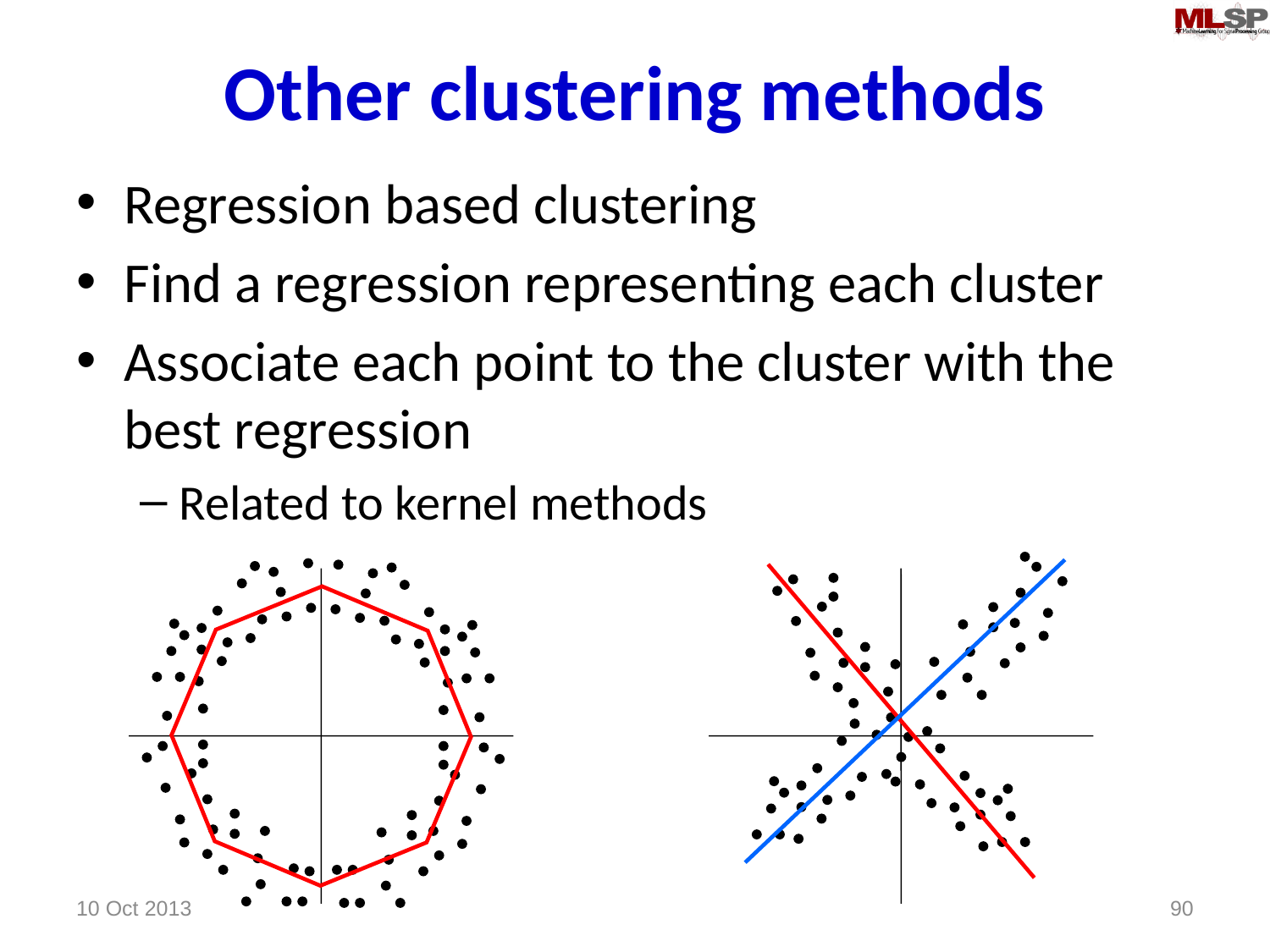

# Other clustering methods
Regression based clustering
Find a regression representing each cluster
Associate each point to the cluster with the best regression
Related to kernel methods

10 Oct 2013
90